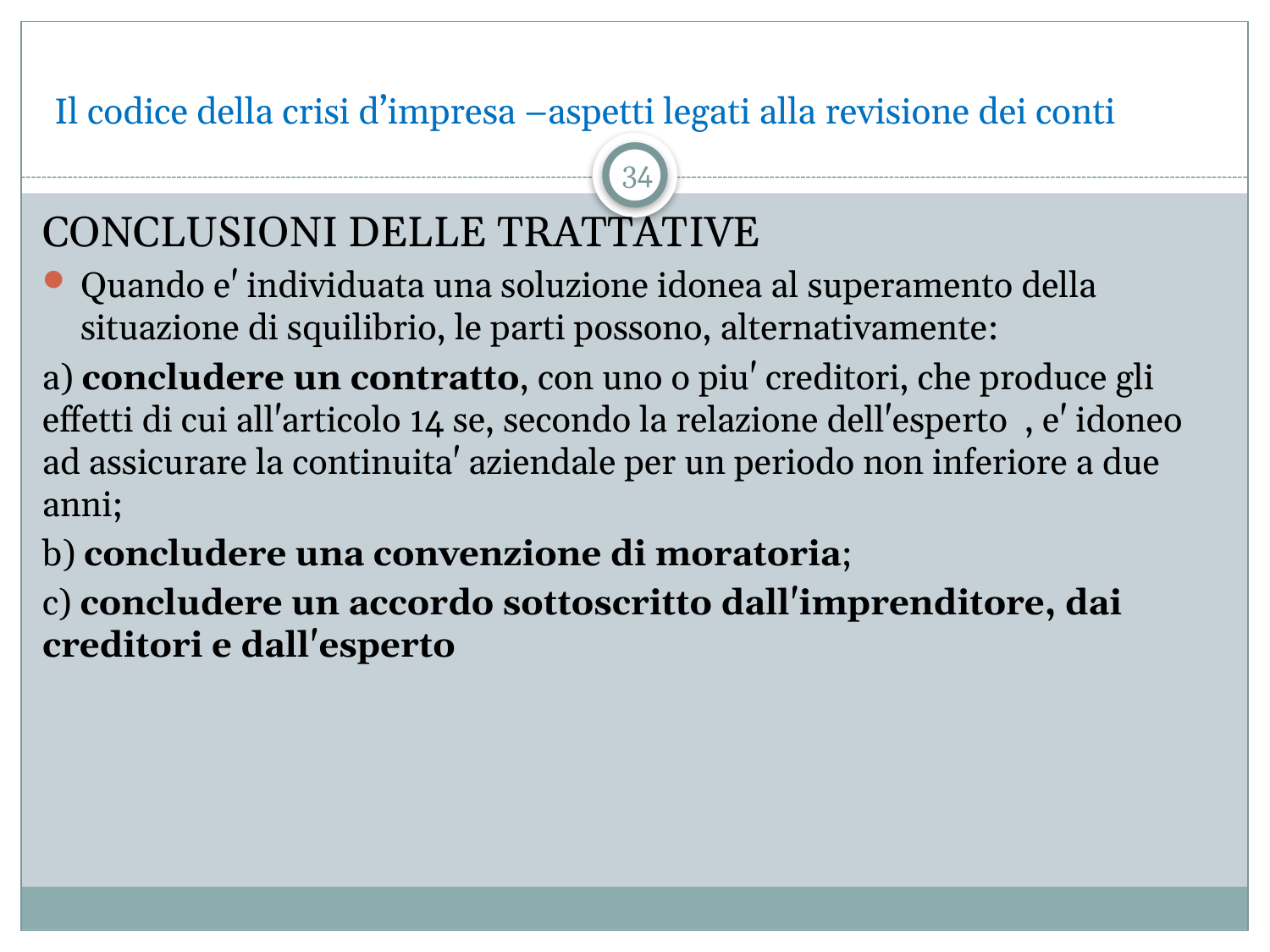

# Il codice della crisi d’impresa –aspetti legati alla revisione dei conti
34
CONCLUSIONI DELLE TRATTATIVE
Quando e' individuata una soluzione idonea al superamento della situazione di squilibrio, le parti possono, alternativamente:
a) concludere un contratto, con uno o piu' creditori, che produce gli effetti di cui all'articolo 14 se, secondo la relazione dell'esperto  , e' idoneo ad assicurare la continuita' aziendale per un periodo non inferiore a due anni;
b) concludere una convenzione di moratoria;
c) concludere un accordo sottoscritto dall'imprenditore, dai creditori e dall'esperto